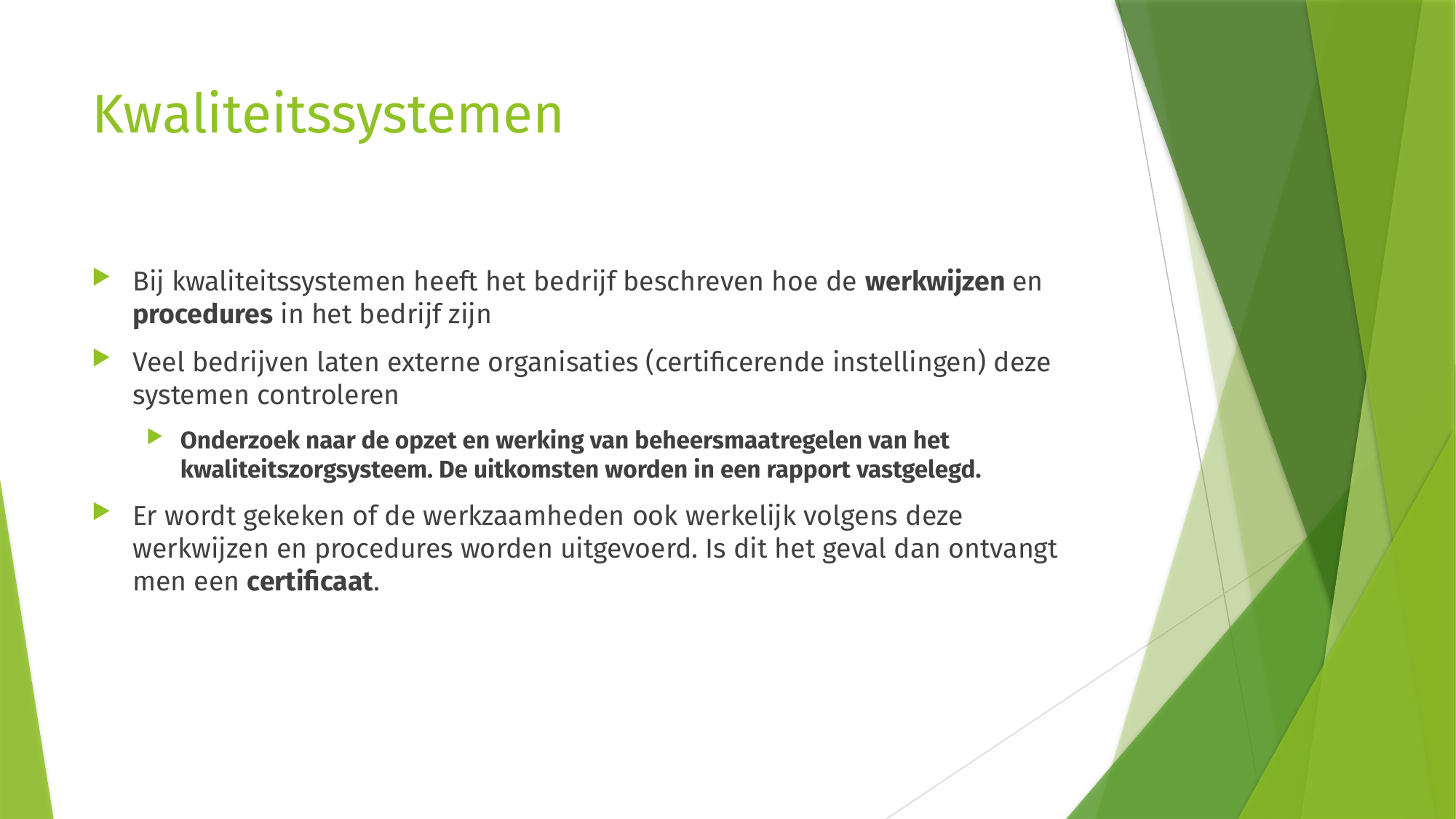

# Kwaliteitssystemen
Bij kwaliteitssystemen heeft het bedrijf beschreven hoe de werkwijzen en procedures in het bedrijf zijn
Veel bedrijven laten externe organisaties (certificerende instellingen) deze systemen controleren
Onderzoek naar de opzet en werking van beheersmaatregelen van het kwaliteitszorgsysteem. De uitkomsten worden in een rapport vastgelegd.
Er wordt gekeken of de werkzaamheden ook werkelijk volgens deze werkwijzen en procedures worden uitgevoerd. Is dit het geval dan ontvangt men een certificaat.